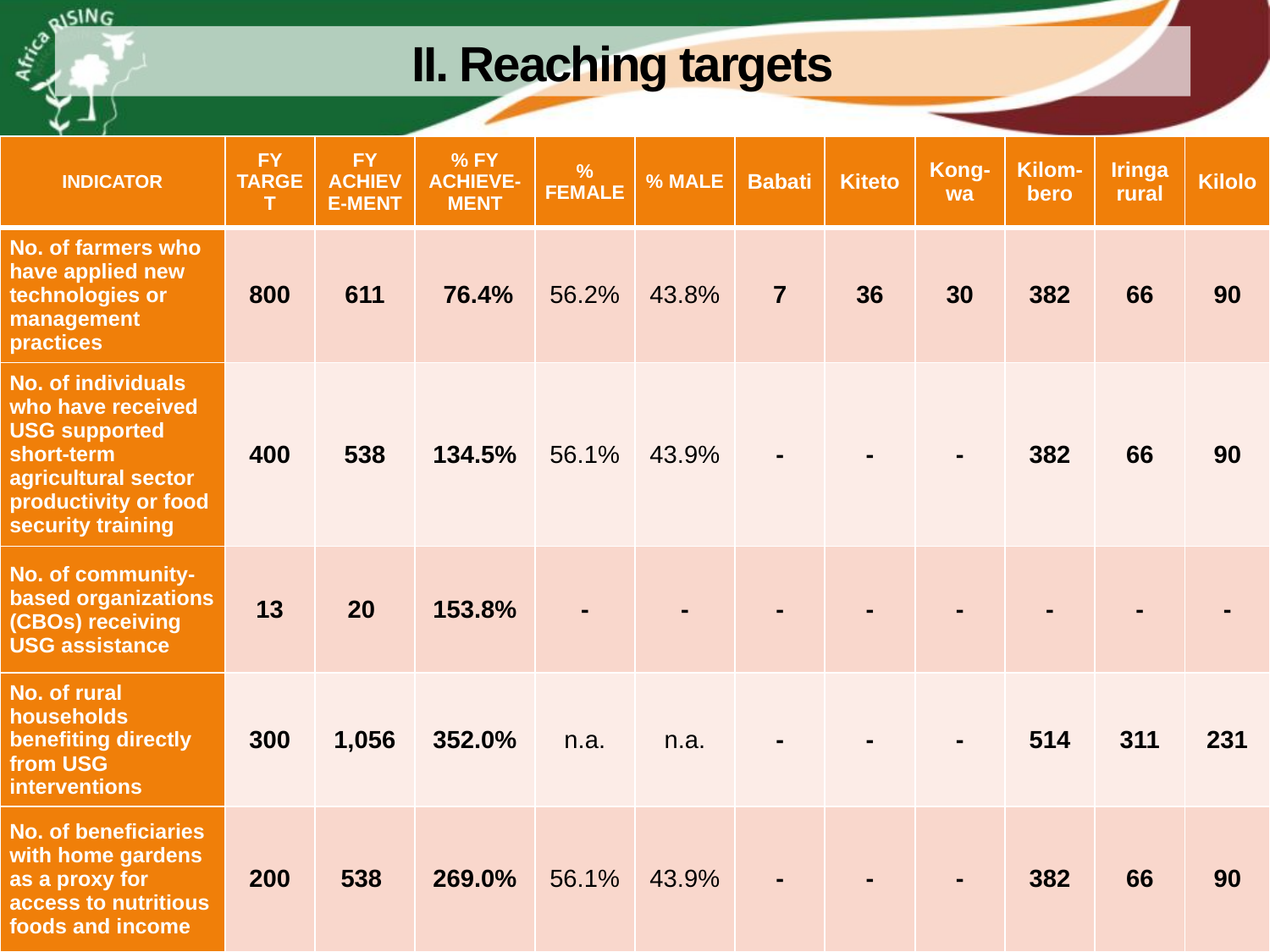

II. Reaching targets
| INDICATOR | FY TARGET | FY ACHIEVE-MENT | % FY ACHIEVE-MENT | % FEMALE | % MALE | Babati | Kiteto | Kong-wa | Kilom-bero | Iringa rural | Kilolo |
| --- | --- | --- | --- | --- | --- | --- | --- | --- | --- | --- | --- |
| No. of farmers who have applied new technologies or management practices | 800 | 611 | 76.4% | 56.2% | 43.8% | 7 | 36 | 30 | 382 | 66 | 90 |
| No. of individuals who have received USG supported short-term agricultural sector productivity or food security training | 400 | 538 | 134.5% | 56.1% | 43.9% | - | - | - | 382 | 66 | 90 |
| No. of community-based organizations (CBOs) receiving USG assistance | 13 | 20 | 153.8% | - | - | - | - | - | - | - | - |
| No. of rural households benefiting directly from USG interventions | 300 | 1,056 | 352.0% | n.a. | n.a. | - | - | - | 514 | 311 | 231 |
| No. of beneficiaries with home gardens as a proxy for access to nutritious foods and income | 200 | 538 | 269.0% | 56.1% | 43.9% | - | - | - | 382 | 66 | 90 |